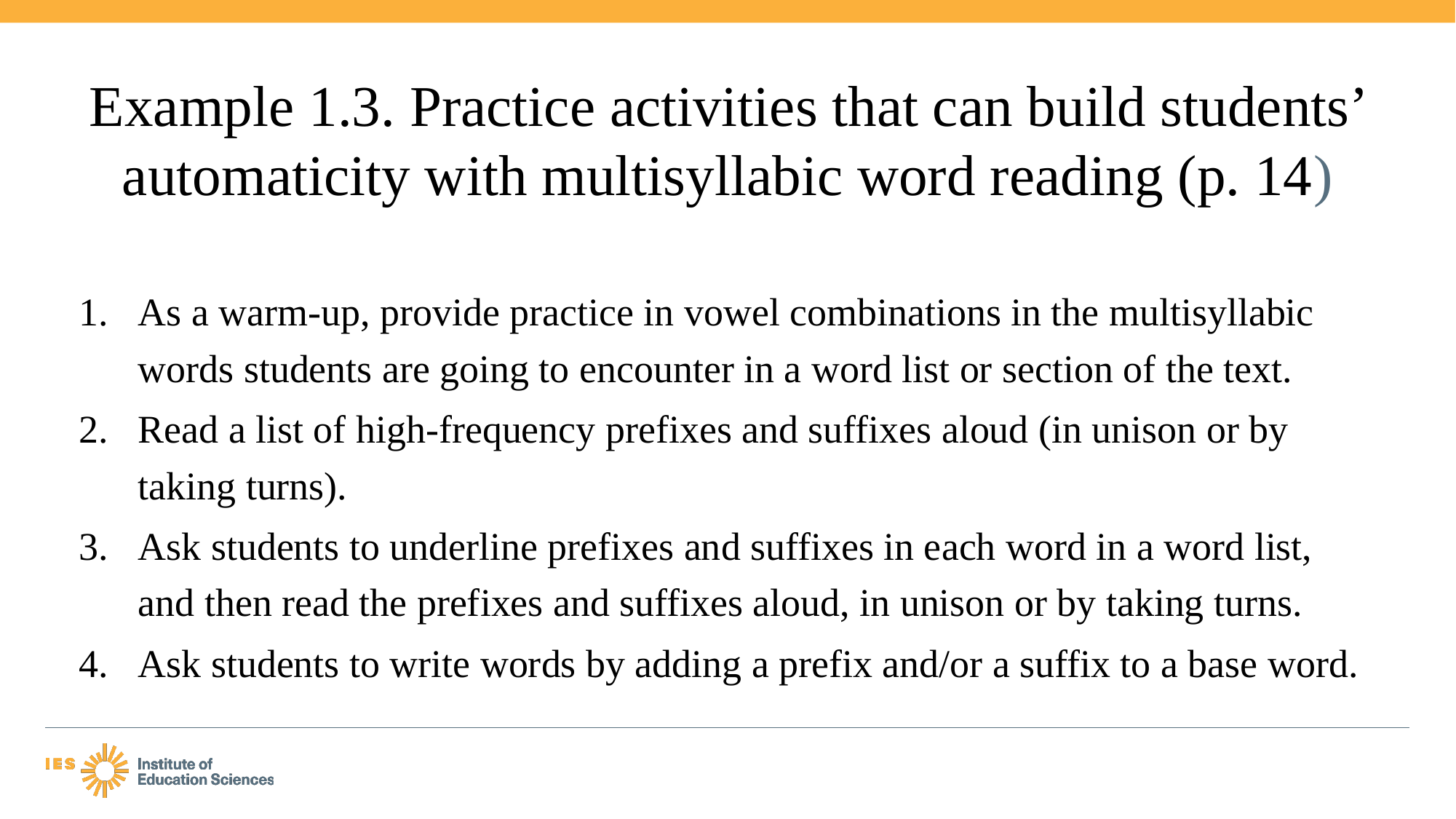

# Example 1.3. Practice activities that can build students’ automaticity with multisyllabic word reading (p. 14)
As a warm-up, provide practice in vowel combinations in the multisyllabic words students are going to encounter in a word list or section of the text.
Read a list of high-frequency prefixes and suffixes aloud (in unison or by taking turns).
Ask students to underline prefixes and suffixes in each word in a word list, and then read the prefixes and suffixes aloud, in unison or by taking turns.
Ask students to write words by adding a prefix and/or a suffix to a base word.